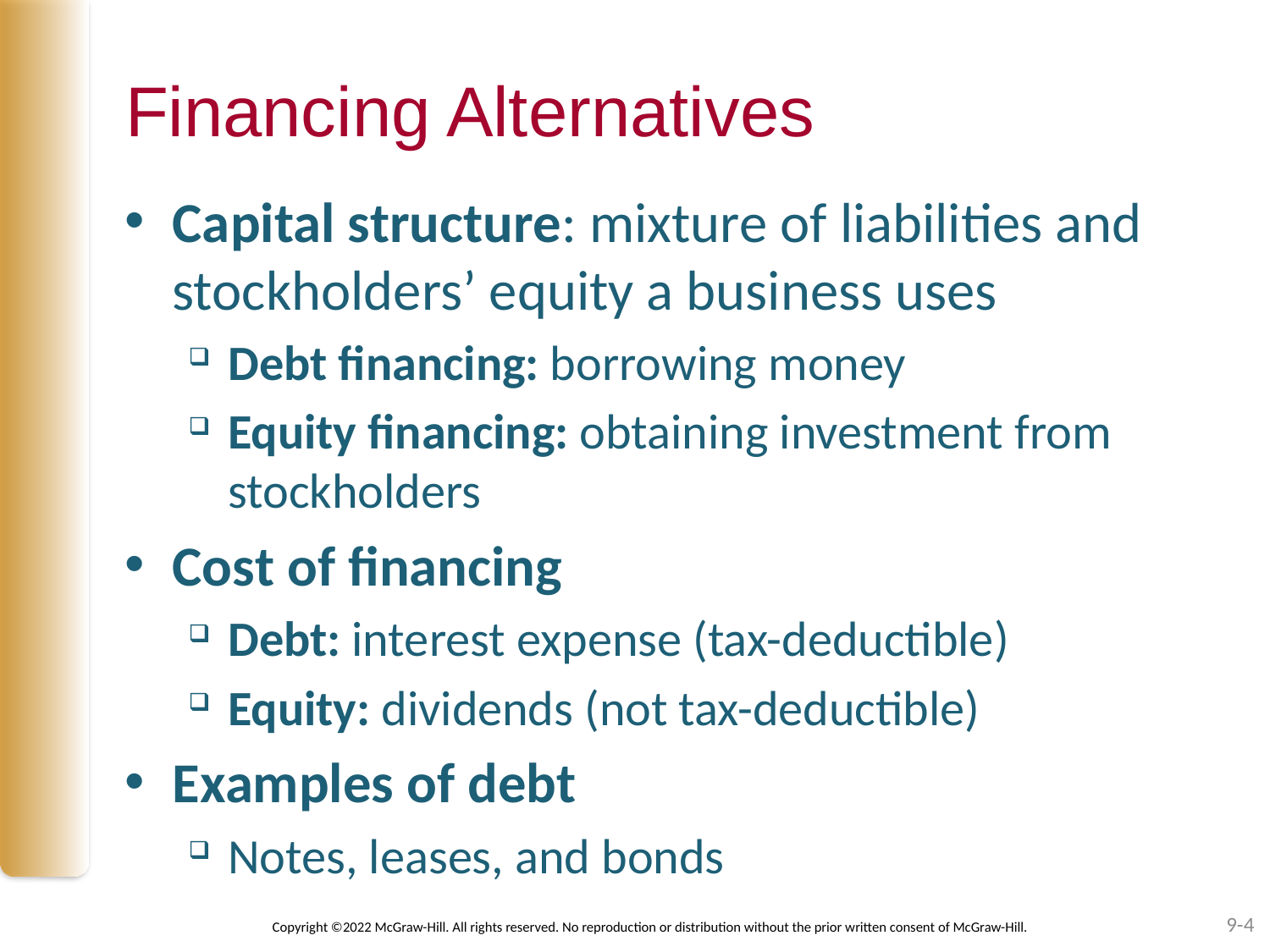

# Financing Alternatives
Capital structure: mixture of liabilities and stockholders’ equity a business uses
Debt financing: borrowing money
Equity financing: obtaining investment from stockholders
Cost of financing
Debt: interest expense (tax-deductible)
Equity: dividends (not tax-deductible)
Examples of debt
Notes, leases, and bonds
9-4
Copyright ©2022 McGraw-Hill. All rights reserved. No reproduction or distribution without the prior written consent of McGraw-Hill.